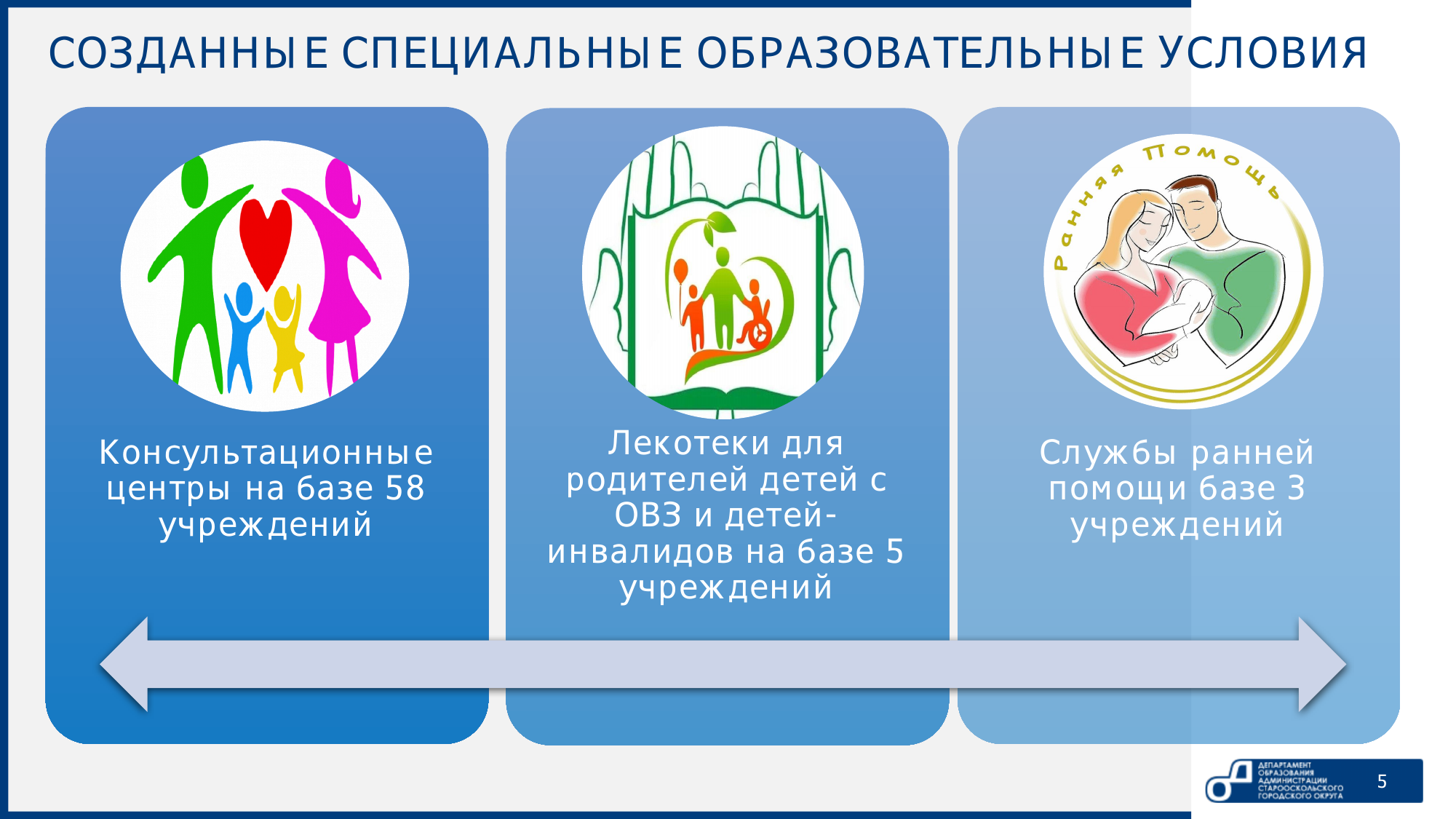

Созданные специальные образовательные условия
Консультационные центры на базе 58 учреждений

Лекотеки для родителей детей с ОВЗ и детей-инвалидов на базе 5 учреждений
Службы ранней помощи базе 3 учреждений
5